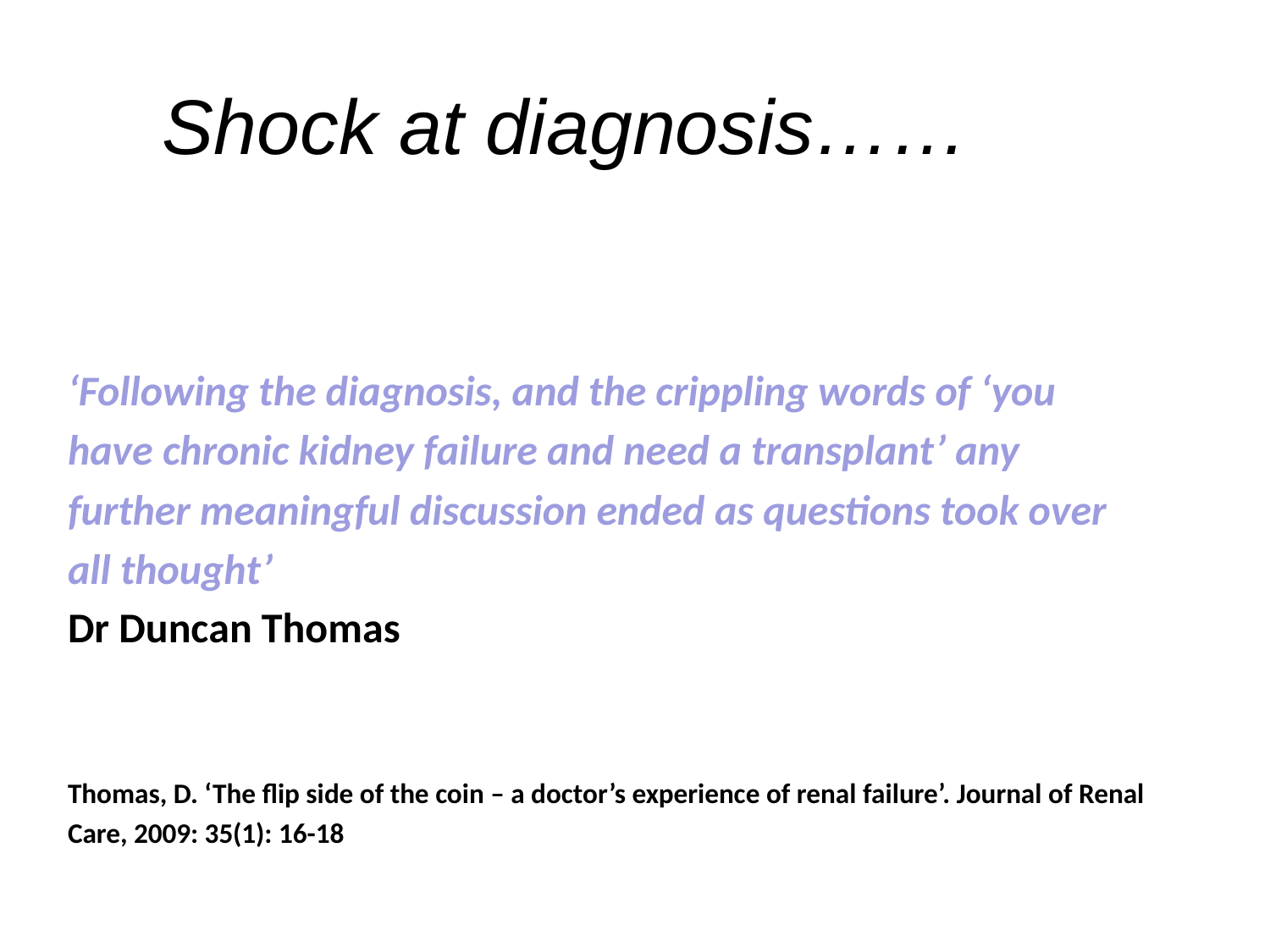

# Shock at diagnosis……

‘Following the diagnosis, and the crippling words of ‘you
have chronic kidney failure and need a transplant’ any
further meaningful discussion ended as questions took over
all thought’
Dr Duncan Thomas

Thomas, D. ‘The flip side of the coin – a doctor’s experience of renal failure’. Journal of Renal
Care, 2009: 35(1): 16-18